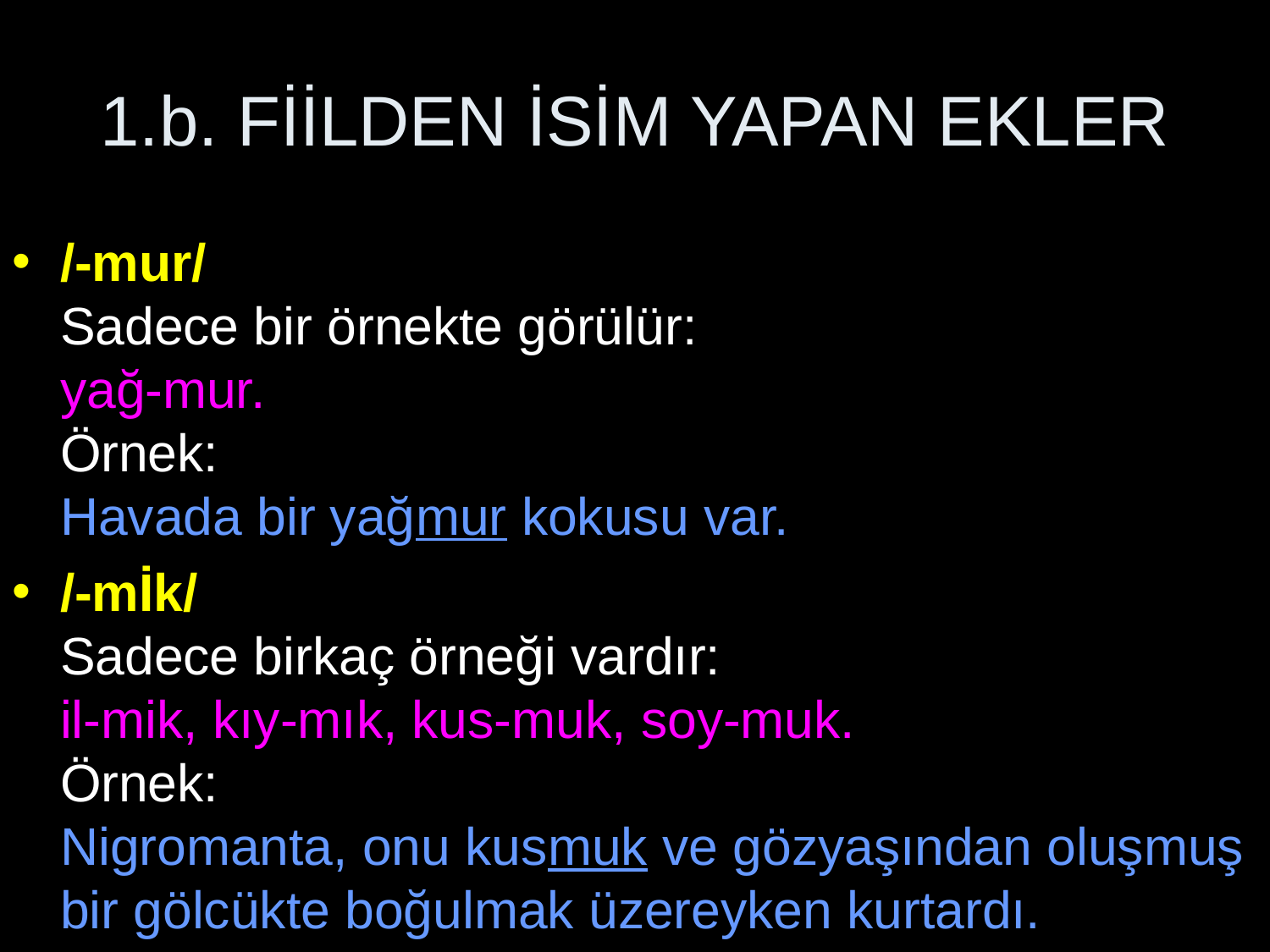

# 1.b. FİİLDEN İSİM YAPAN EKLER
/-mur/
Sadece bir örnekte görülür:
yağ-mur.
Örnek:
Havada bir yağmur kokusu var.
/-mİk/
Sadece birkaç örneği vardır:
il-mik, kıy-mık, kus-muk, soy-muk.
Örnek:
Nigromanta, onu kusmuk ve gözyaşından oluşmuş bir gölcükte boğulmak üzereyken kurtardı.